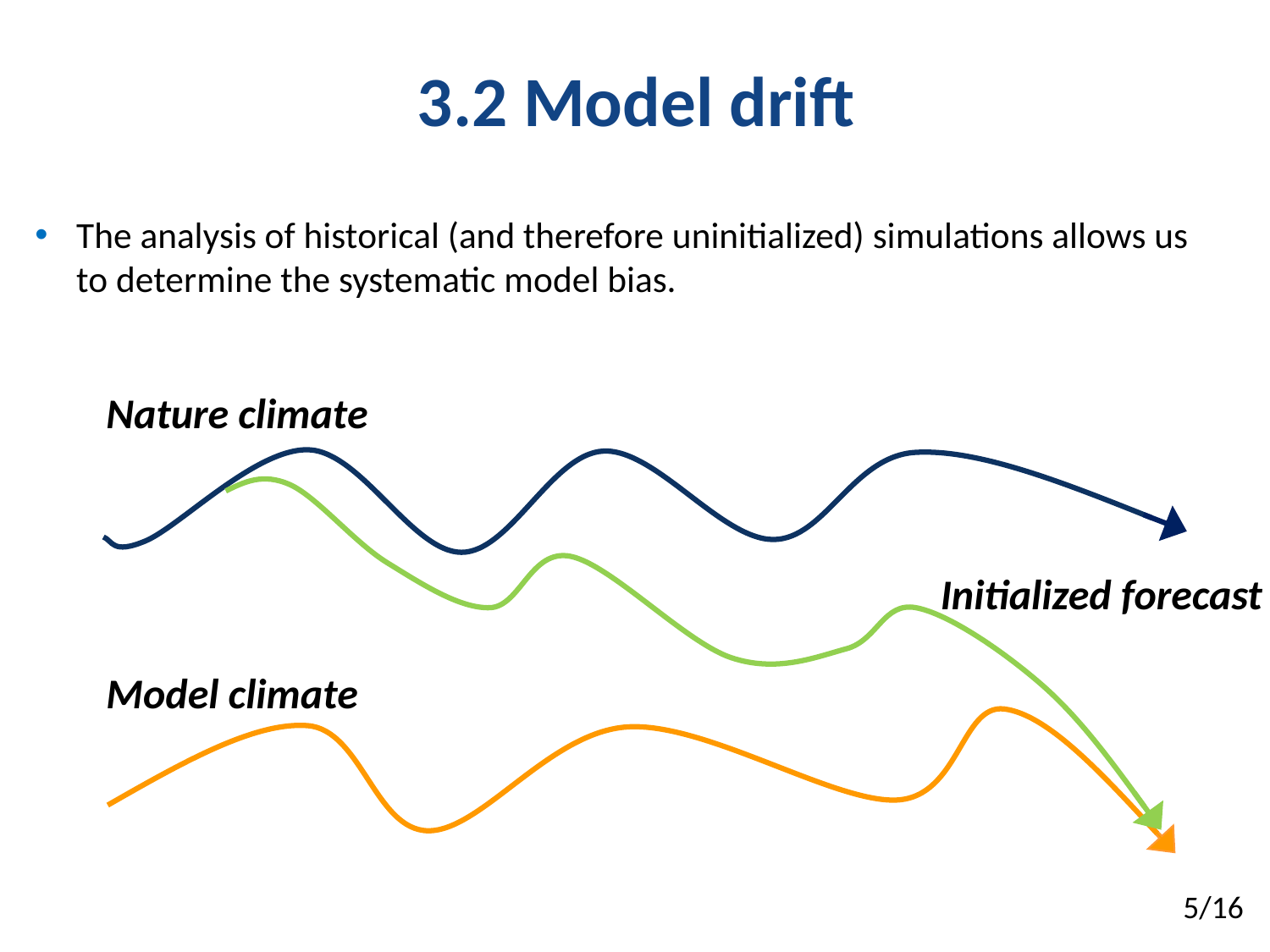

3.2 Model drift

The analysis of historical (and therefore uninitialized) simulations allows us to determine the systematic model bias.

Nature climate

Initialized forecast
Model climate

5/16